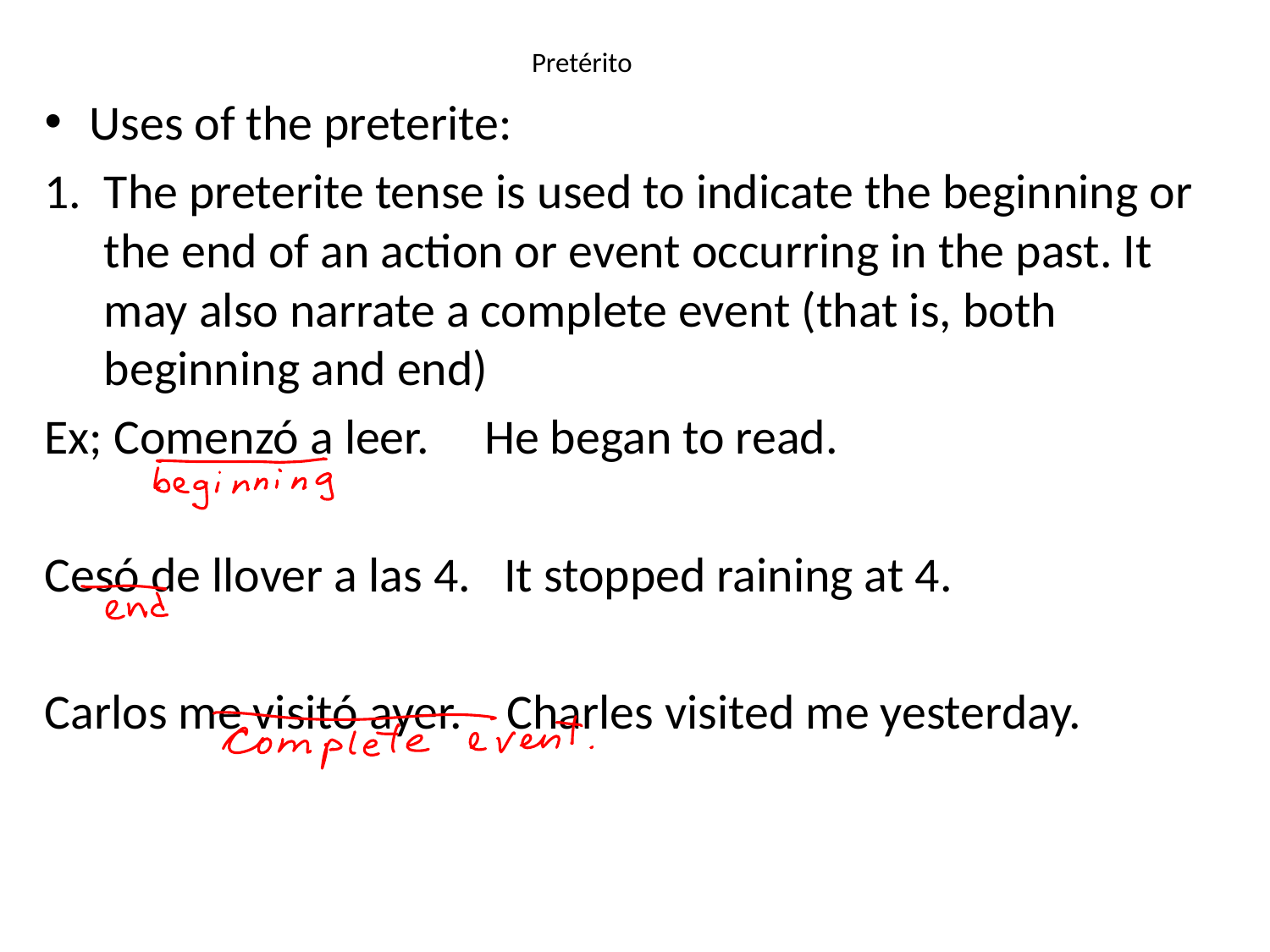

# Pretérito
Uses of the preterite:
The preterite tense is used to indicate the beginning or the end of an action or event occurring in the past. It may also narrate a complete event (that is, both beginning and end)
Ex; Comenzó a leer.     He began to read.

Cesó de llover a las 4.   It stopped raining at 4.

Carlos me visitó ayer.    Charles visited me yesterday.